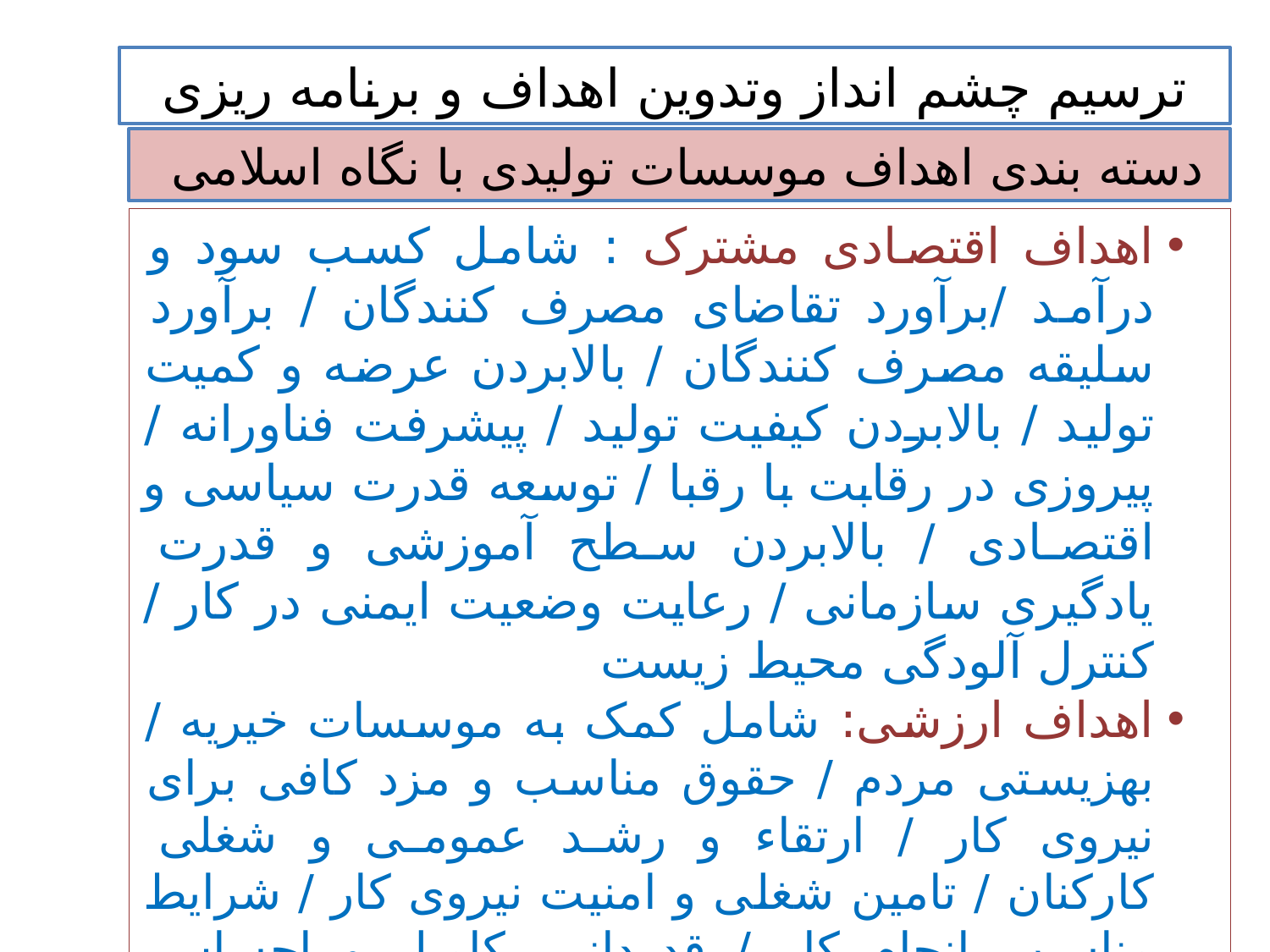

ترسیم چشم انداز وتدوین اهداف و برنامه ریزی
دسته بندی اهداف موسسات تولیدی با نگاه اسلامی
اهداف اقتصادی مشترک : شامل کسب سود و درآمد /برآورد تقاضای مصرف کنندگان / برآورد سلیقه مصرف کنندگان / بالابردن عرضه و کمیت تولید / بالابردن کیفیت تولید / پیشرفت فناورانه / پیروزی در رقابت با رقبا / توسعه قدرت سیاسی و اقتصادی / بالابردن سطح آموزشی و قدرت یادگیری سازمانی / رعایت وضعیت ایمنی در کار / کنترل آلودگی محیط زیست
اهداف ارزشی: شامل کمک به موسسات خیریه / بهزیستی مردم / حقوق مناسب و مزد کافی برای نیروی کار / ارتقاء و رشد عمومی و شغلی کارکنان / تامین شغلی و امنیت نیروی کار / شرایط مناسب انجام کار / قدردانی کامل و احساس مشارکت در مدیریت / اعتماد کامل به زیردستان /اعطای جوایز و تسهیلات به کارکنان / بالابردن سطح مسائل بهداشتی کار / کمک به درآمد ملی و ....